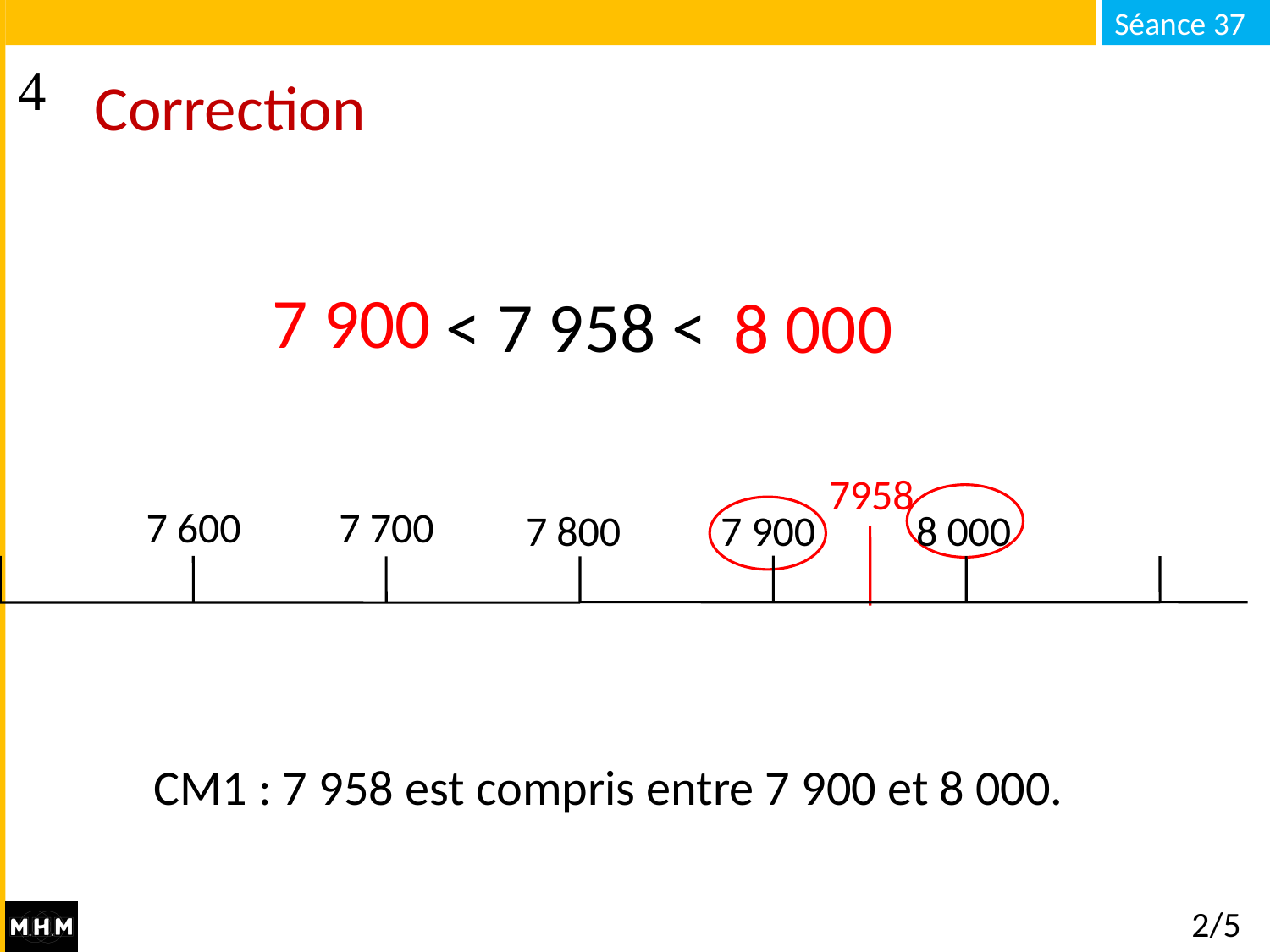

# Correction
7 900
… < 7 958 < …
8 000
7958

7 600
7 700
7 800
7 900
8 000

CM1 : 7 958 est compris entre 7 900 et 8 000.
2/5